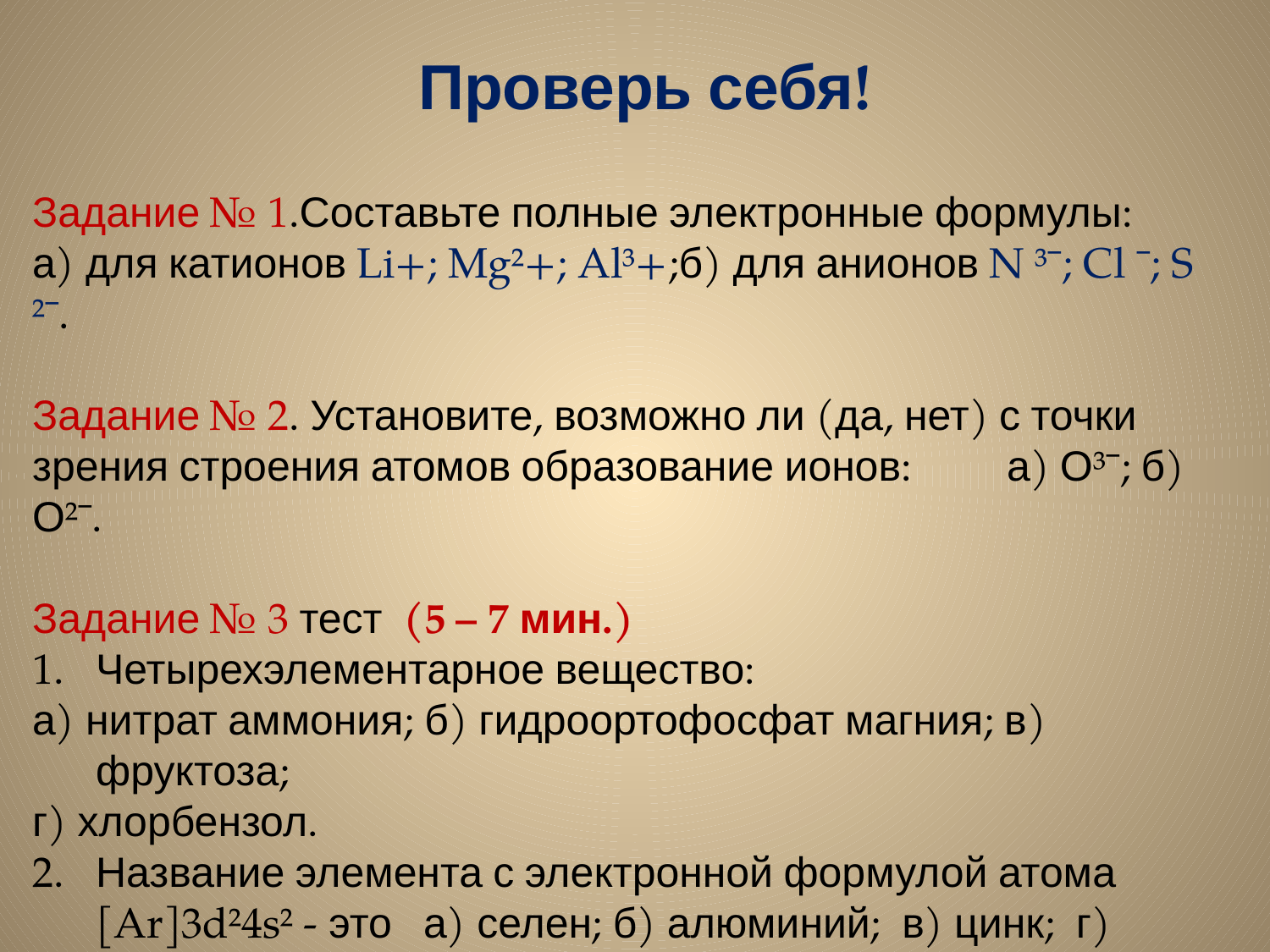

Проверь себя!
Задание № 1.Составьте полные электронные формулы:
а) для катионов Li+; Mg²+; Al³+;б) для анионов N ³¯; Cl ¯; S ²¯.

Задание № 2. Установите, возможно ли (да, нет) с точки зрения строения атомов образование ионов:         а) О³¯; б) О²¯.

Задание № 3 тест  (5 – 7 мин.)
Четырехэлементарное вещество:
а) нитрат аммония; б) гидроортофосфат магния; в) фруктоза;
г) хлорбензол.
Название элемента с электронной формулой атома [Ar]3d²4s² - это   а) селен; б) алюминий;  в) цинк;  г) титан.
Укажите общее число электронов в частицах  а) Ве²+, Cl¯ ;    б) Na+, S²¯; в) Н+, Р³¯